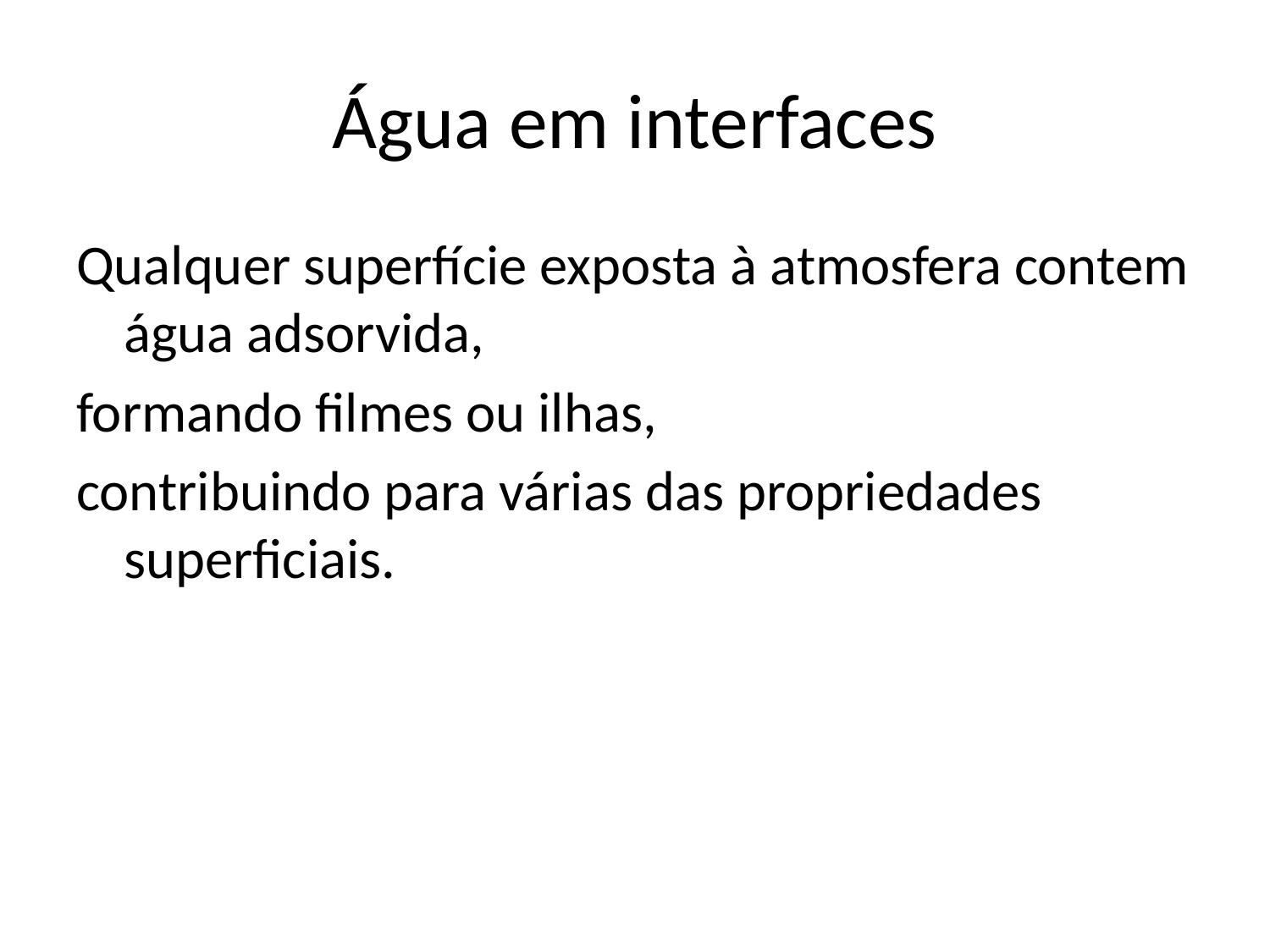

# Água em interfaces
Qualquer superfície exposta à atmosfera contem água adsorvida,
formando filmes ou ilhas,
contribuindo para várias das propriedades superficiais.